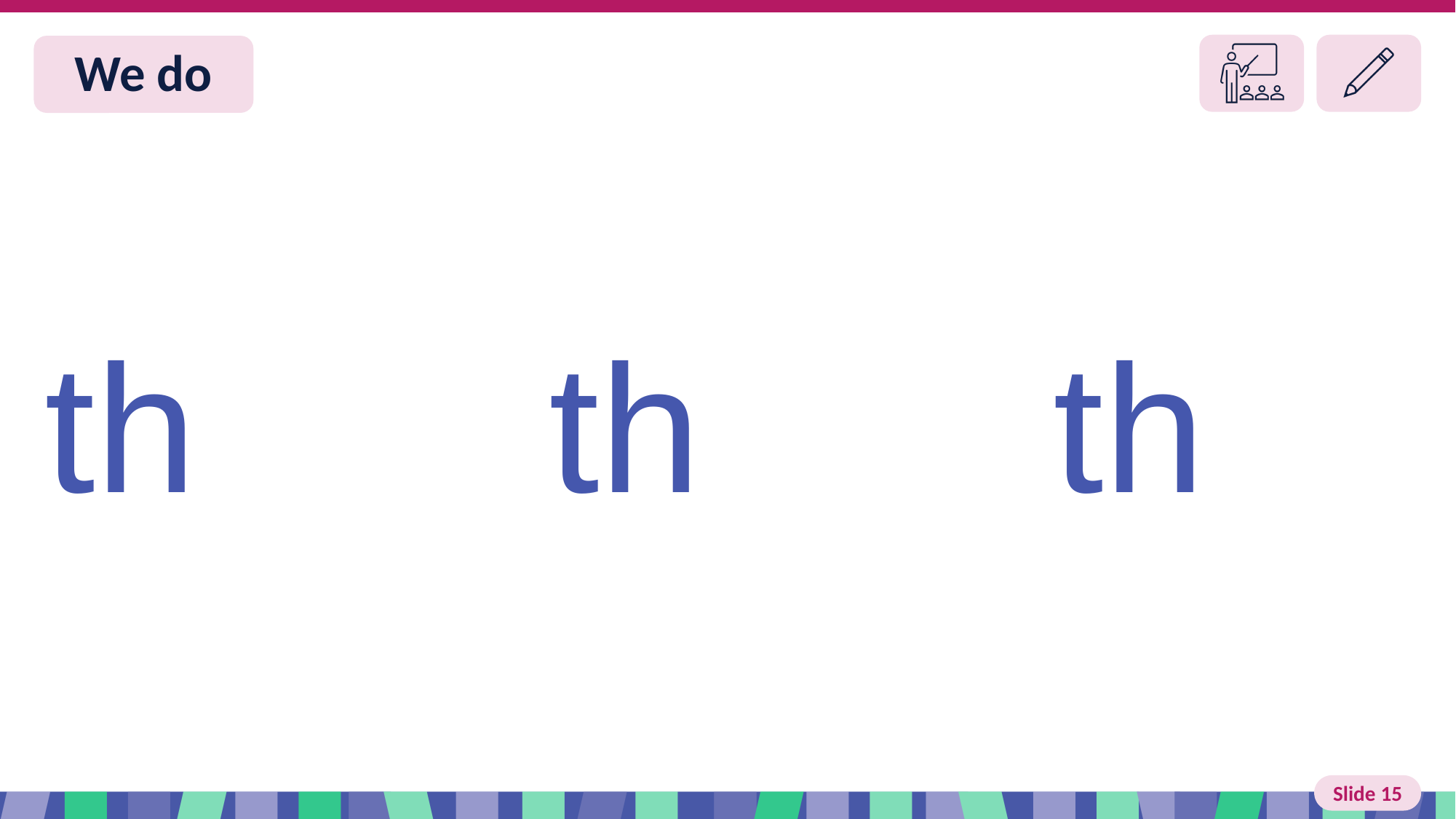

# Slide 15 We do
th       th       th